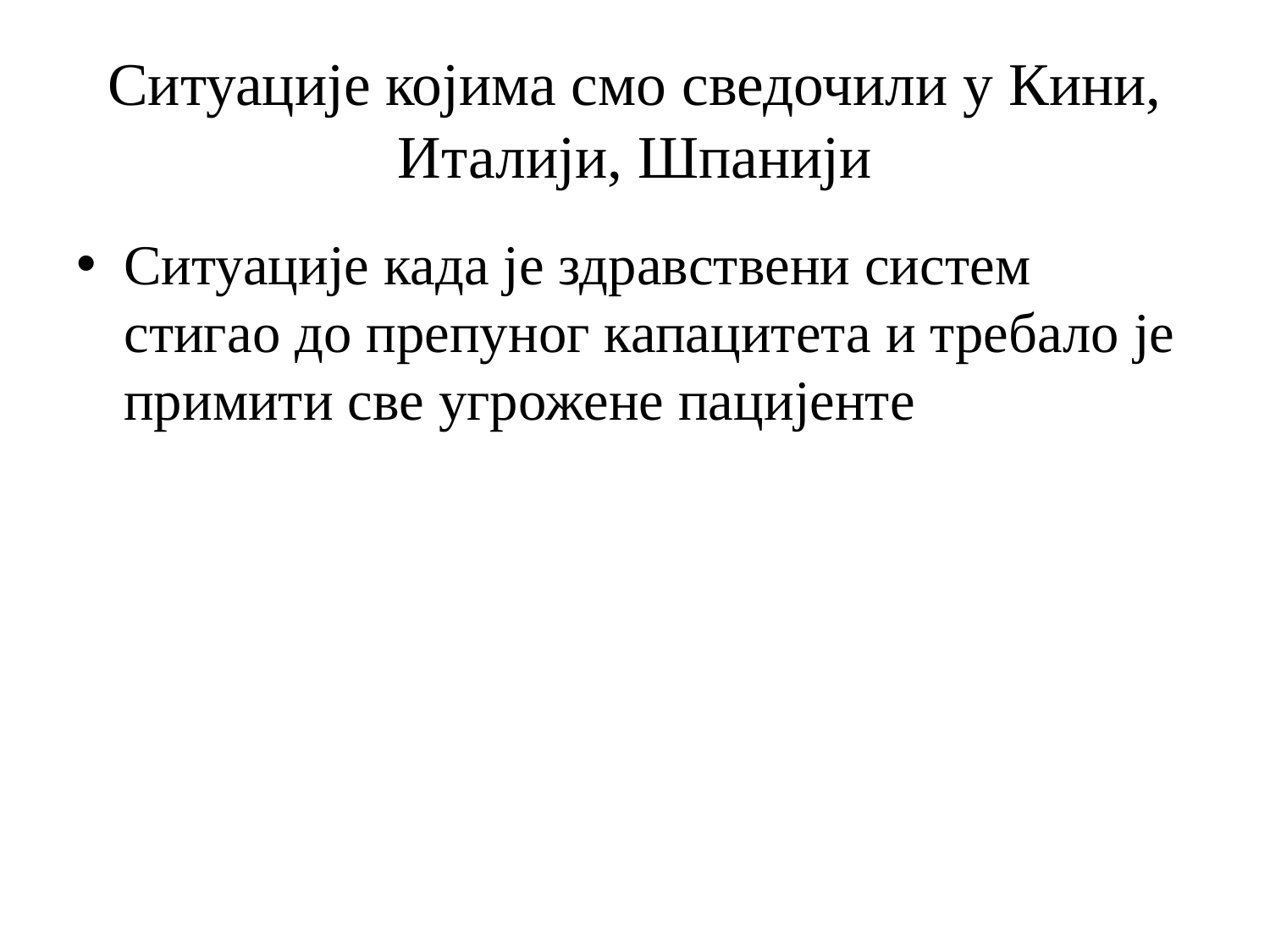

# Ситуације којима смо сведочили у Кини, Италији, Шпанији
Ситуације када је здравствени систем стигао до препуног капацитета и требало је примити све угрожене пацијенте